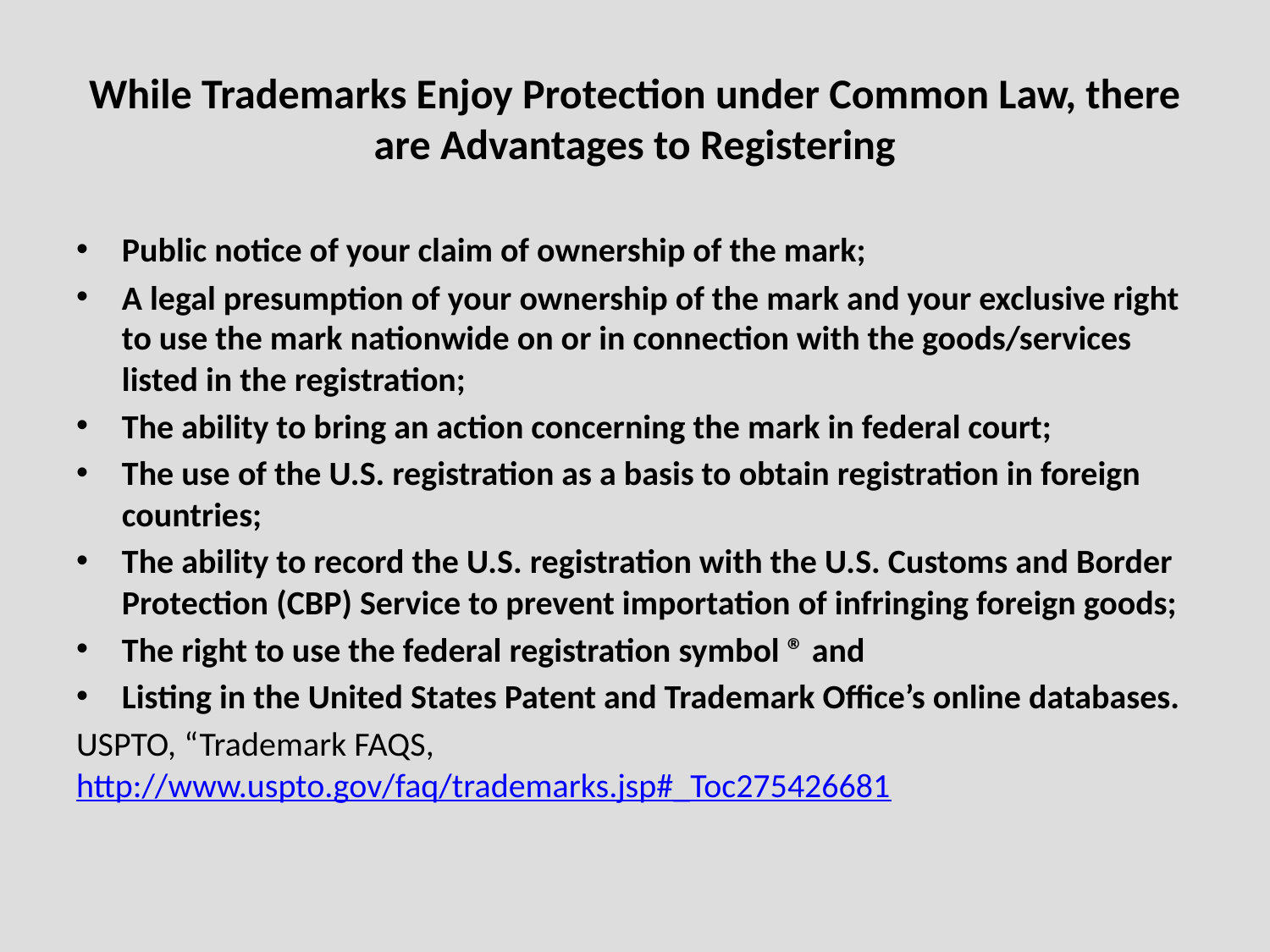

# While Trademarks Enjoy Protection under Common Law, there are Advantages to Registering
Public notice of your claim of ownership of the mark;
A legal presumption of your ownership of the mark and your exclusive right to use the mark nationwide on or in connection with the goods/services listed in the registration;
The ability to bring an action concerning the mark in federal court;
The use of the U.S. registration as a basis to obtain registration in foreign countries;
The ability to record the U.S. registration with the U.S. Customs and Border Protection (CBP) Service to prevent importation of infringing foreign goods;
The right to use the federal registration symbol ® and
Listing in the United States Patent and Trademark Office’s online databases.
USPTO, “Trademark FAQS, http://www.uspto.gov/faq/trademarks.jsp#_Toc275426681